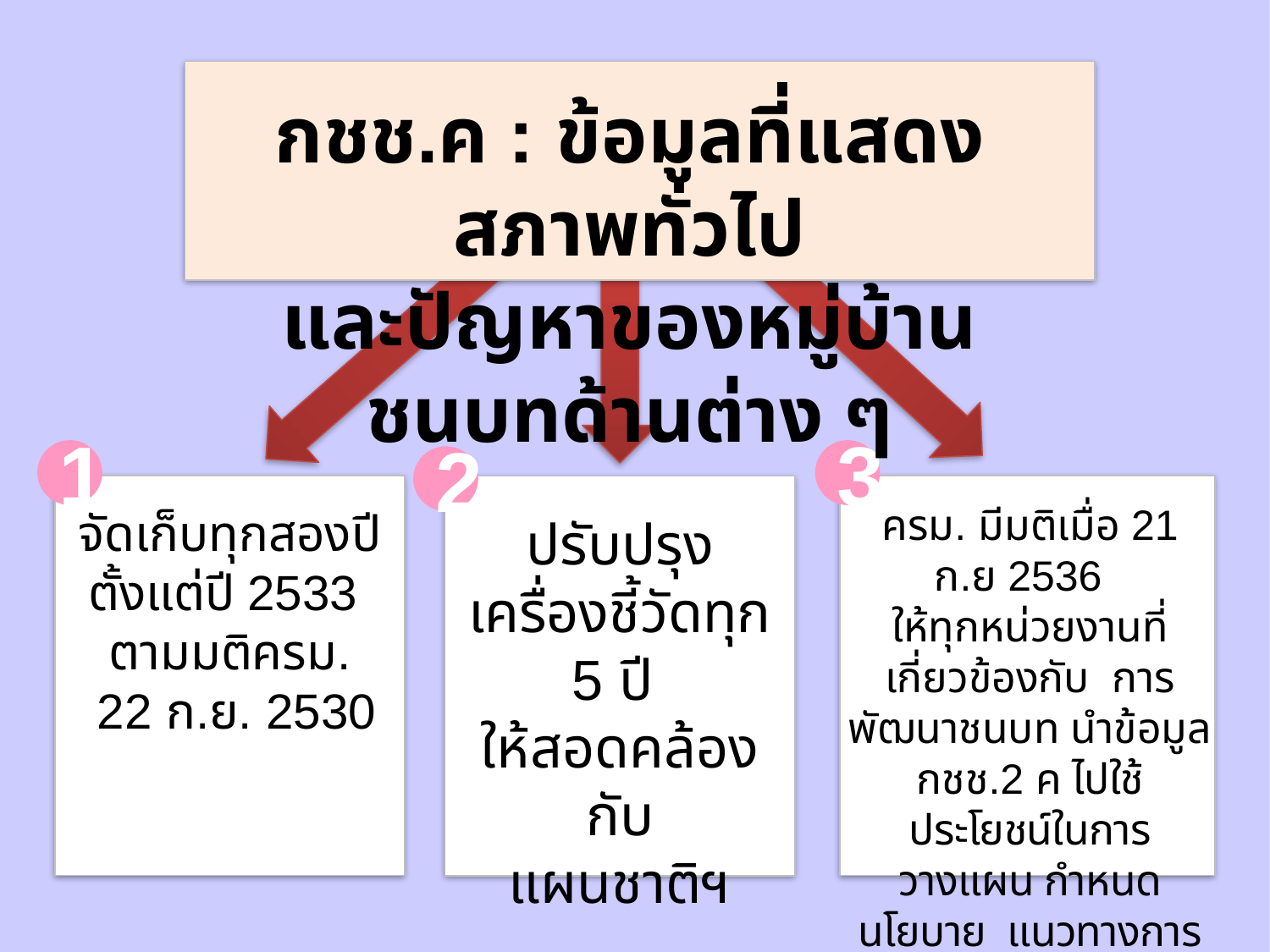

กชช.ค : ข้อมูลที่แสดงสภาพทั่วไป
และปัญหาของหมู่บ้านชนบทด้านต่าง ๆ

1
3
2

ครม. มีมติเมื่อ 21 ก.ย 2536
ให้ทุกหน่วยงานที่เกี่ยวข้องกับ  การพัฒนาชนบท นำข้อมูล กชช.2 ค ไปใช้ประโยชน์ในการวางแผน กำหนดนโยบาย  แนวทางการปฏิบัติ การอนุมัติโครงการ
 และติดตามการพัฒนาชนบท
จัดเก็บทุกสองปี
ตั้งแต่ปี 2533
ตามมติครม.
 22 ก.ย. 2530
ปรับปรุง
เครื่องชี้วัดทุก 5 ปี
ให้สอดคล้องกับ
แผนชาติฯ